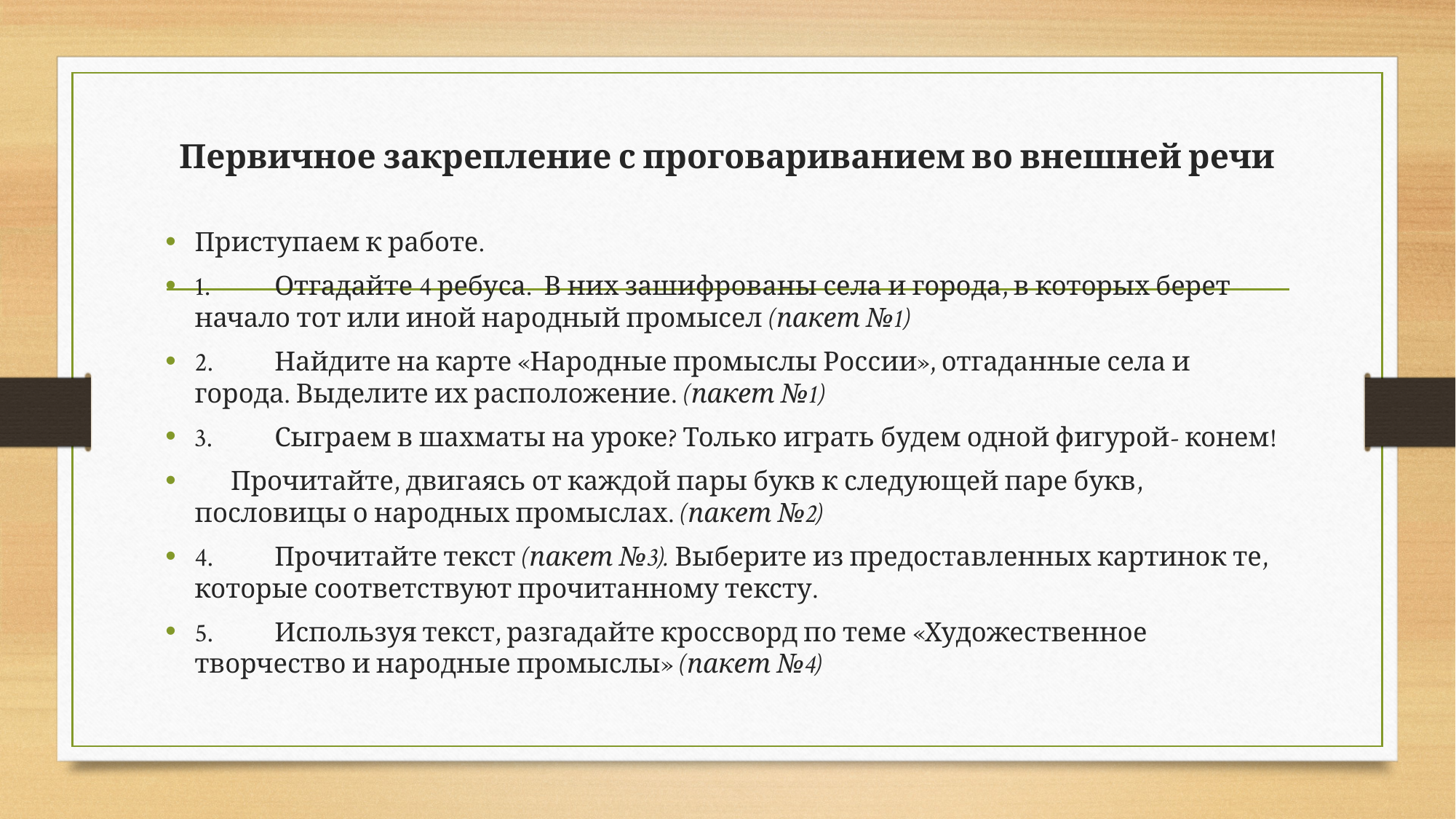

# Первичное закрепление с проговариванием во внешней речи
Приступаем к работе.
1.	Отгадайте 4 ребуса.  В них зашифрованы села и города, в которых берет начало тот или иной народный промысел (пакет №1)
2.	Найдите на карте «Народные промыслы России», отгаданные села и города. Выделите их расположение. (пакет №1)
3.	Сыграем в шахматы на уроке? Только играть будем одной фигурой- конем!
      Прочитайте, двигаясь от каждой пары букв к следующей паре букв, пословицы о народных промыслах. (пакет №2)
4.	Прочитайте текст (пакет №3). Выберите из предоставленных картинок те, которые соответствуют прочитанному тексту.
5.	Используя текст, разгадайте кроссворд по теме «Художественное творчество и народные промыслы» (пакет №4)